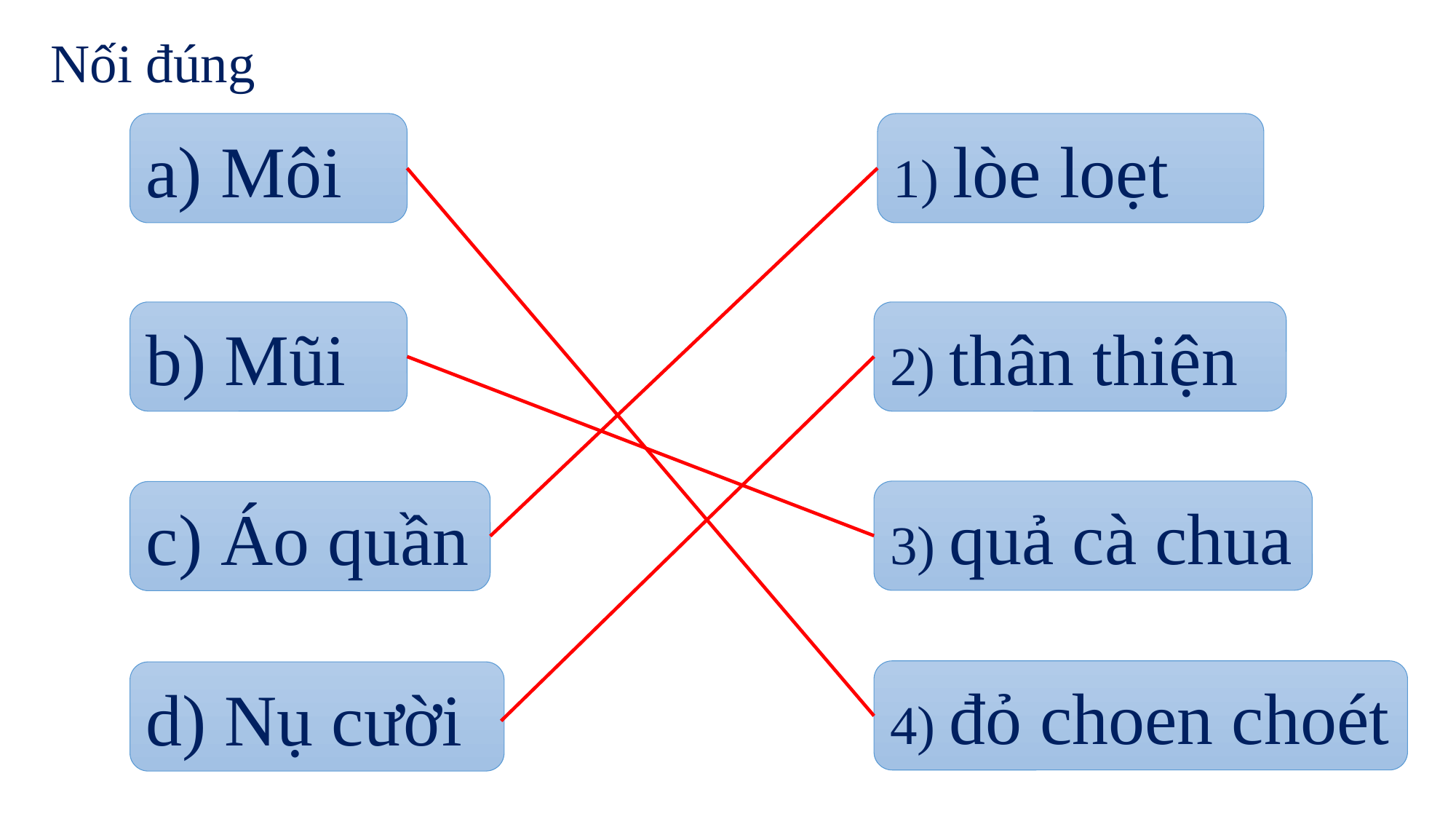

Nối đúng
a) Môi
1) lòe loẹt
b) Mũi
2) thân thiện
3) quả cà chua
c) Áo quần
4) đỏ choen choét
d) Nụ cười